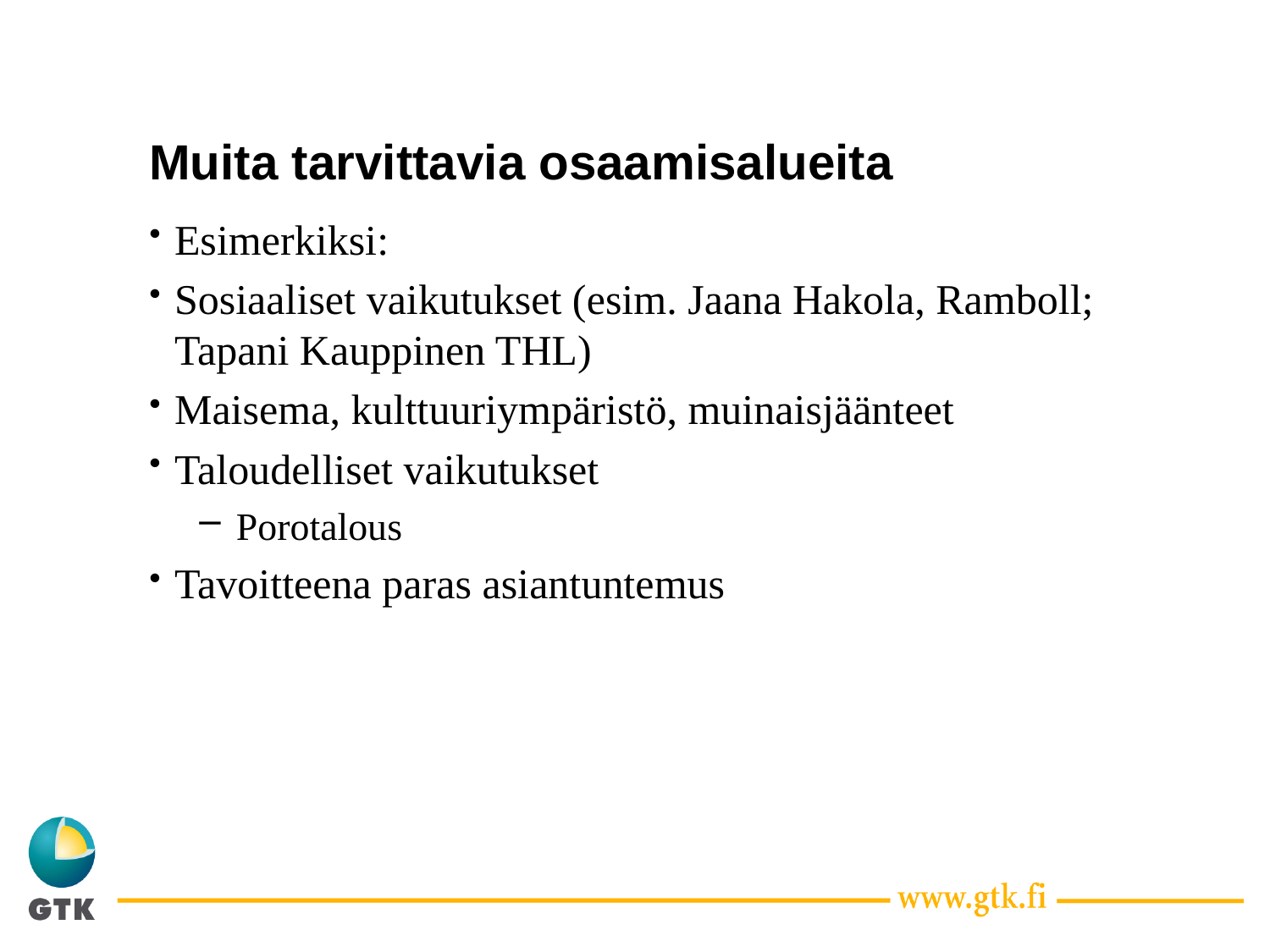

# Muita tarvittavia osaamisalueita
Esimerkiksi:
Sosiaaliset vaikutukset (esim. Jaana Hakola, Ramboll; Tapani Kauppinen THL)
Maisema, kulttuuriympäristö, muinaisjäänteet
Taloudelliset vaikutukset
Porotalous
Tavoitteena paras asiantuntemus